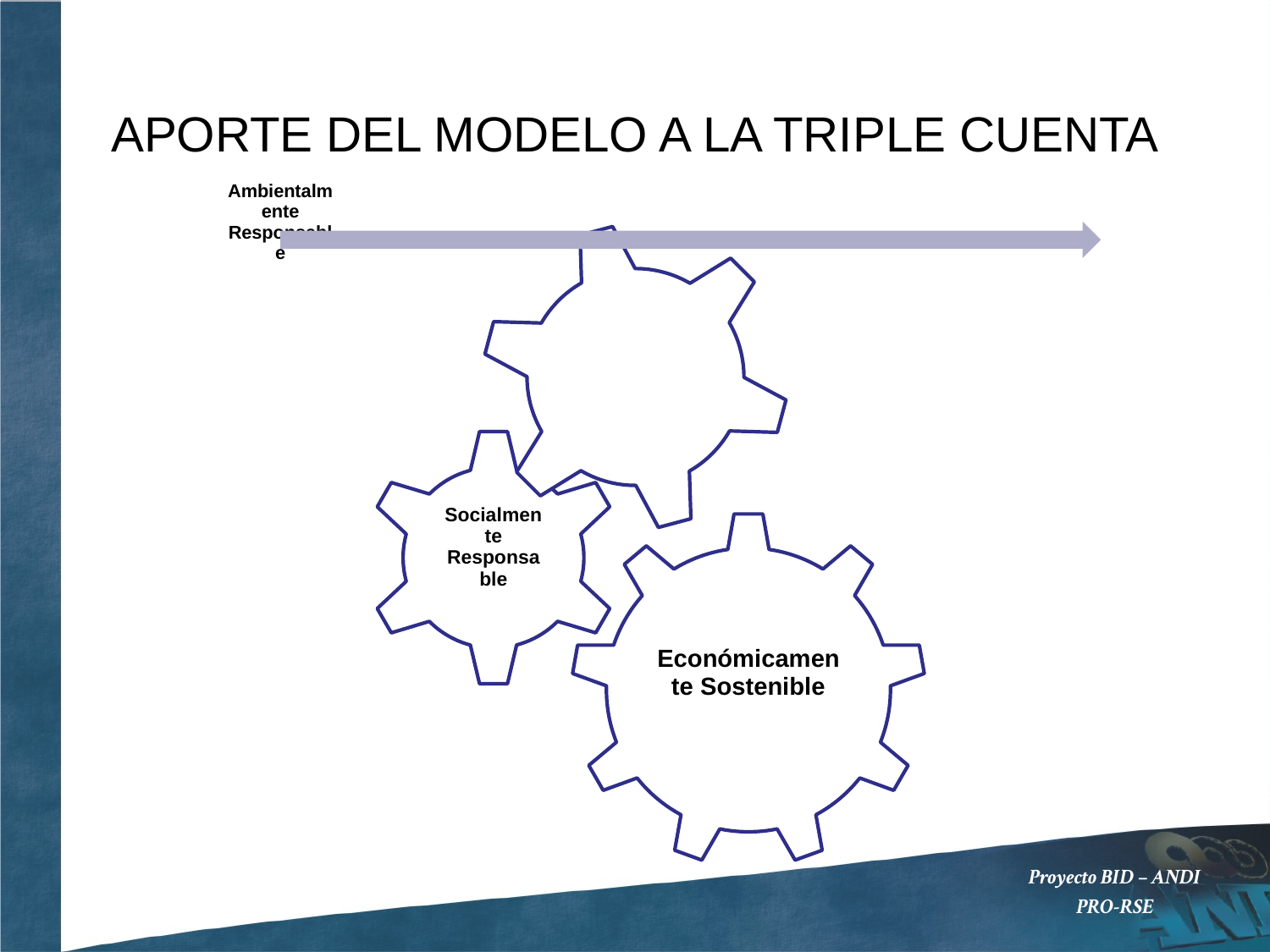

APORTE DEL MODELO A LA TRIPLE CUENTA
Económicamente Sostenible
Socialmente Responsable
Ambientalmente Responsable
Proyecto BID – ANDI
PRO-RSE